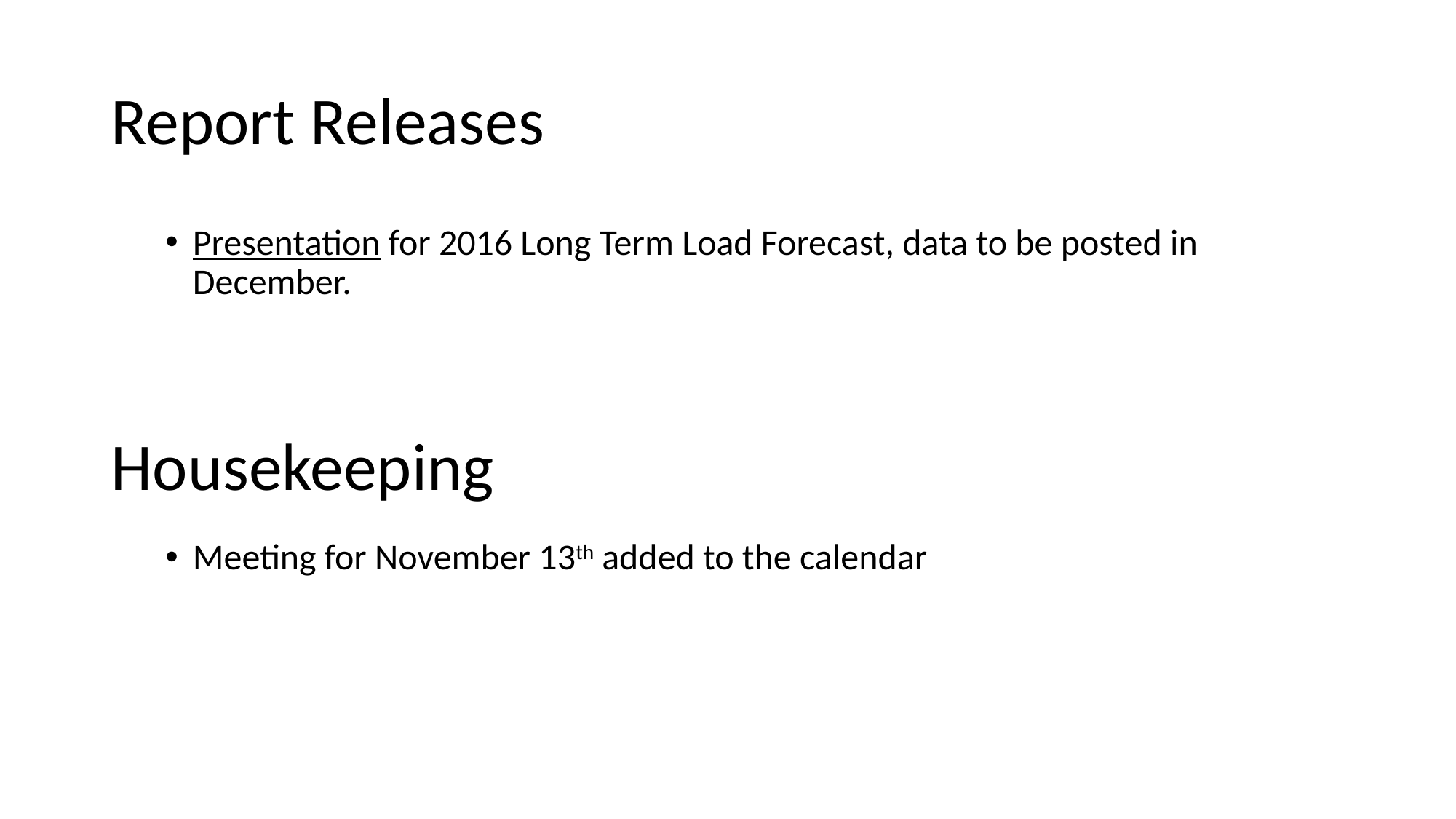

# Report Releases
Presentation for 2016 Long Term Load Forecast, data to be posted in December.

Housekeeping

Meeting for November 13th added to the calendar